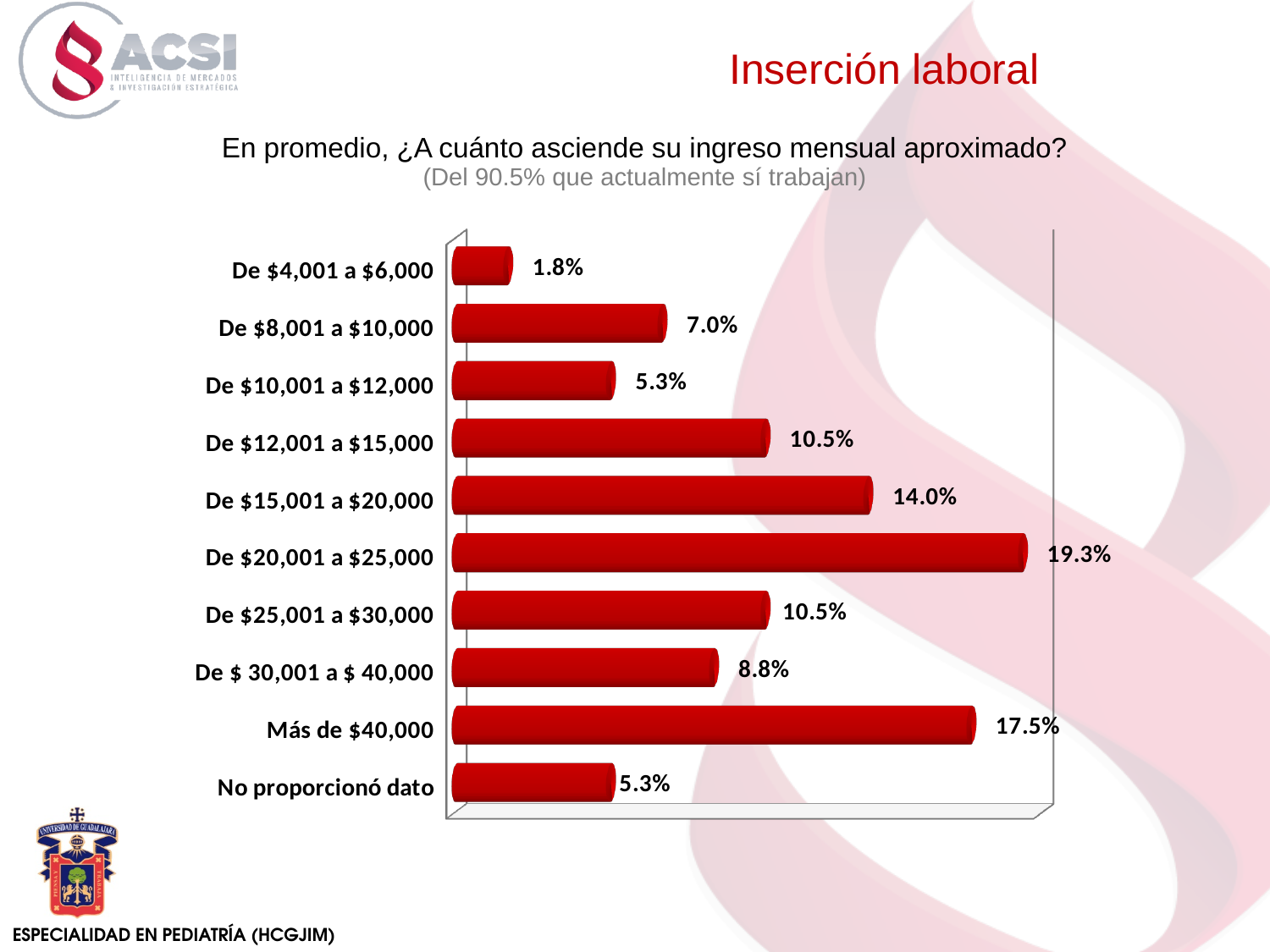

Inserción laboral
En promedio, ¿A cuánto asciende su ingreso mensual aproximado?
(Del 90.5% que actualmente sí trabajan)

[unsupported chart]